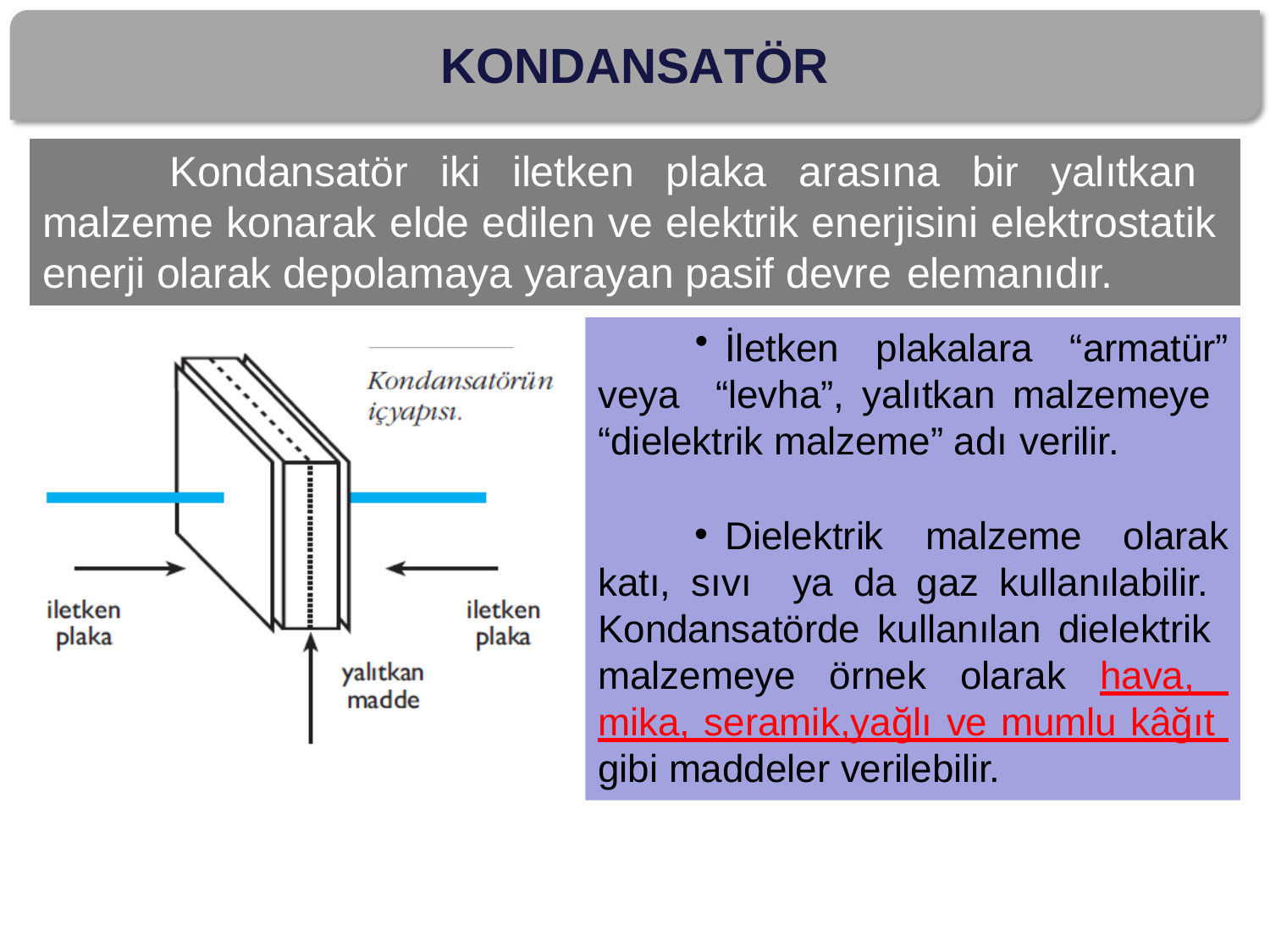

# KONDANSATÖR

Kondansatör iki iletken plaka arasına bir yalıtkan  malzeme konarak elde edilen ve elektrik enerjisini elektrostatik  enerji olarak depolamaya yarayan pasif devre elemanıdır.
İletken plakalara “armatür” veya  “levha”, yalıtkan malzemeye  “dielektrik malzeme” adı verilir.

Dielektrik malzeme olarak katı, sıvı  ya da gaz kullanılabilir.  Kondansatörde kullanılan dielektrik  malzemeye örnek olarak hava,  mika, seramik,yağlı ve mumlu kâğıt  gibi maddeler verilebilir.